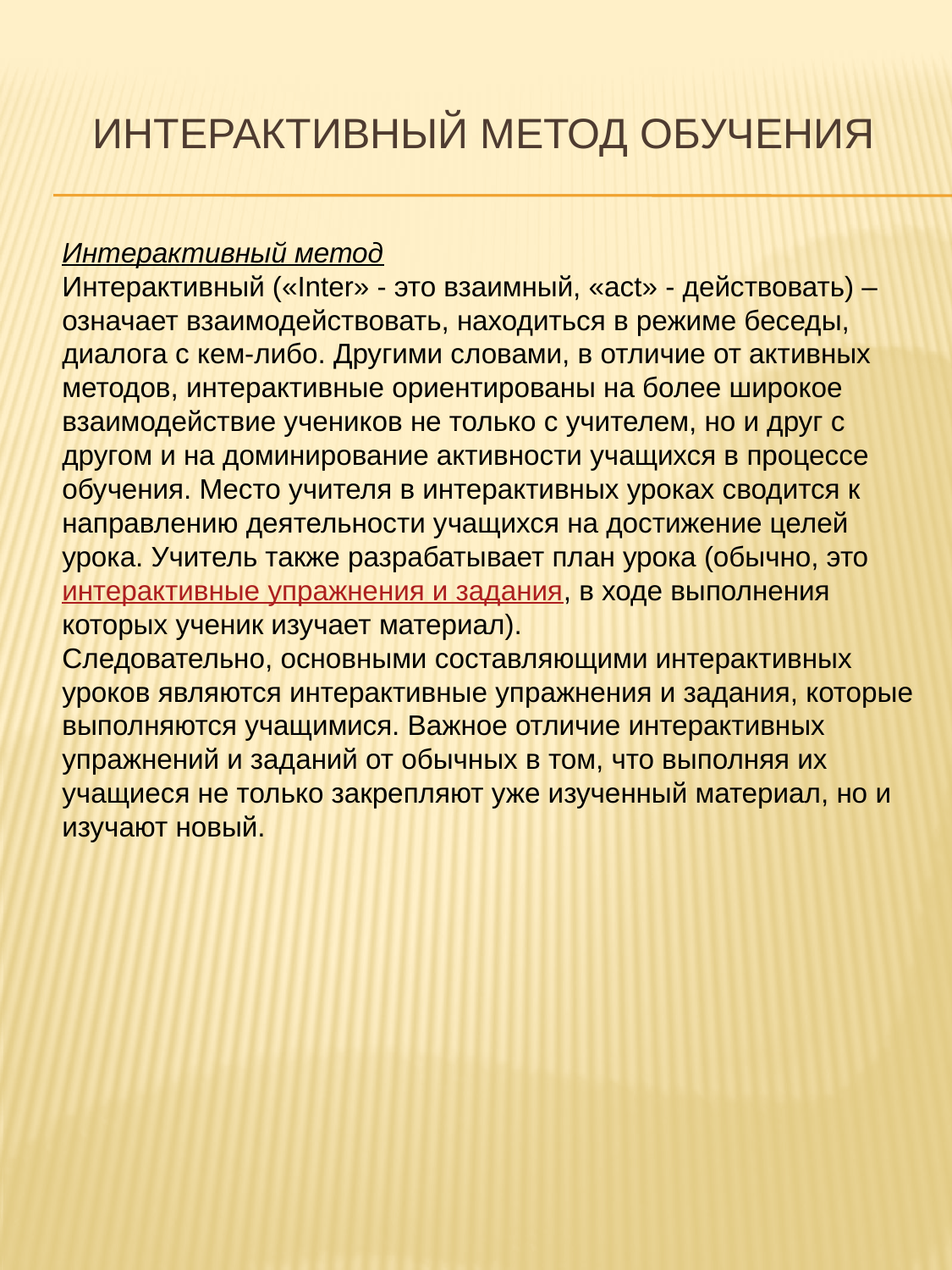

# Интерактивный метод обучения
Интерактивный метод
Интерактивный («Inter» - это взаимный, «act» - действовать) – означает взаимодействовать, находиться в режиме беседы, диалога с кем-либо. Другими словами, в отличие от активных методов, интерактивные ориентированы на более широкое взаимодействие учеников не только с учителем, но и друг с другом и на доминирование активности учащихся в процессе обучения. Место учителя в интерактивных уроках сводится к направлению деятельности учащихся на достижение целей урока. Учитель также разрабатывает план урока (обычно, это интерактивные упражнения и задания, в ходе выполнения которых ученик изучает материал).
Следовательно, основными составляющими интерактивных уроков являются интерактивные упражнения и задания, которые выполняются учащимися. Важное отличие интерактивных упражнений и заданий от обычных в том, что выполняя их учащиеся не только закрепляют уже изученный материал, но и изучают новый.